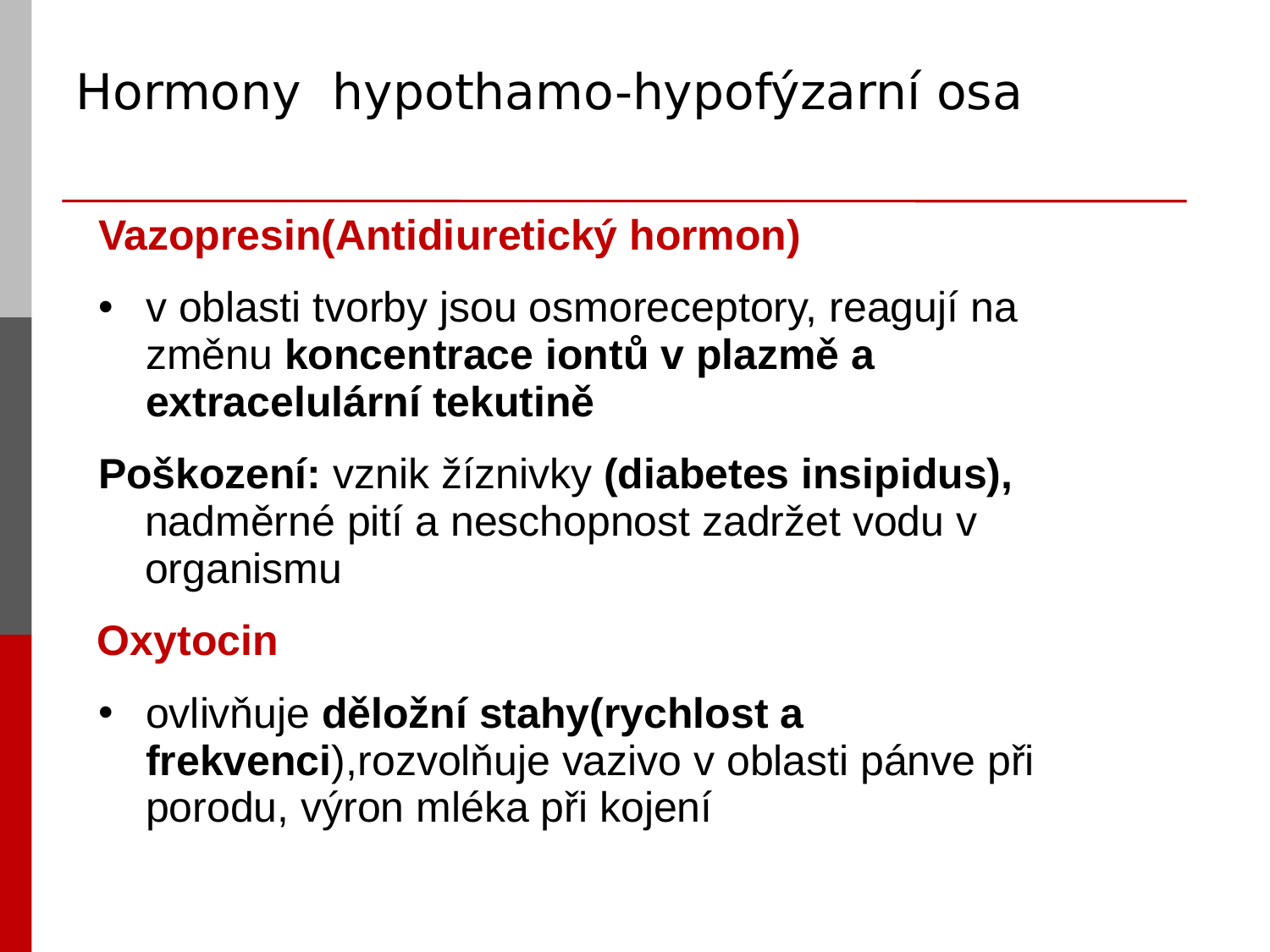

Hormony  hypothamo-hypofýzarní osa
Vazopresin(Antidiuretický hormon)
v oblasti tvorby jsou osmoreceptory, reagují na změnu koncentrace iontů v plazmě a extracelulární tekutině
Poškození: vznik žíznivky (diabetes insipidus), nadměrné pití a neschopnost zadržet vodu v organismu
Oxytocin
ovlivňuje děložní stahy(rychlost a frekvenci),rozvolňuje vazivo v oblasti pánve při porodu, výron mléka při kojení